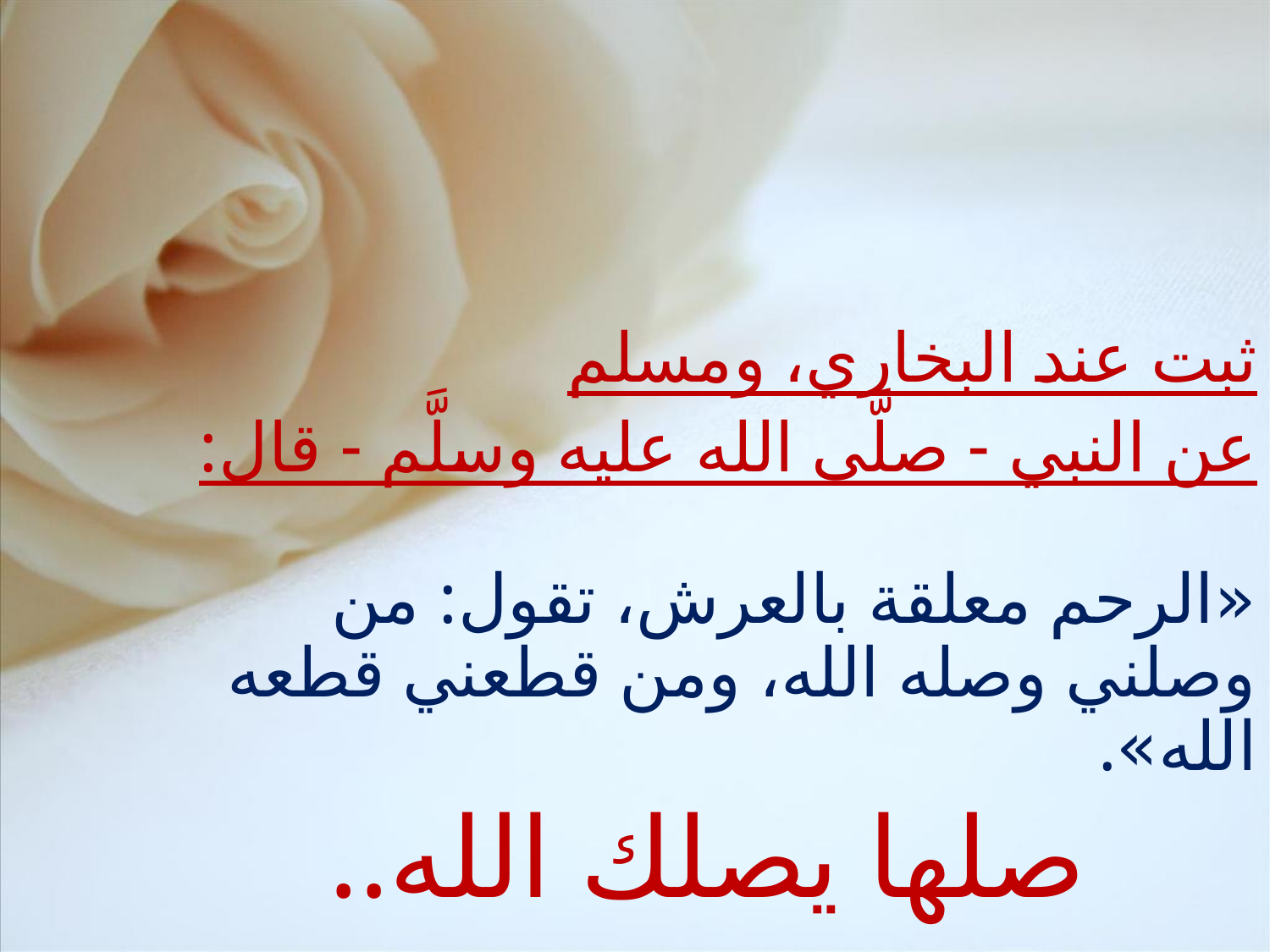

#
ثبت عند البخاري، ومسلم
عن النبي - صلَّى الله عليه وسلَّم - قال:

«الرحم معلقة بالعرش، تقول: من وصلني وصله الله، ومن قطعني قطعه الله».
 صلها يصلك الله..